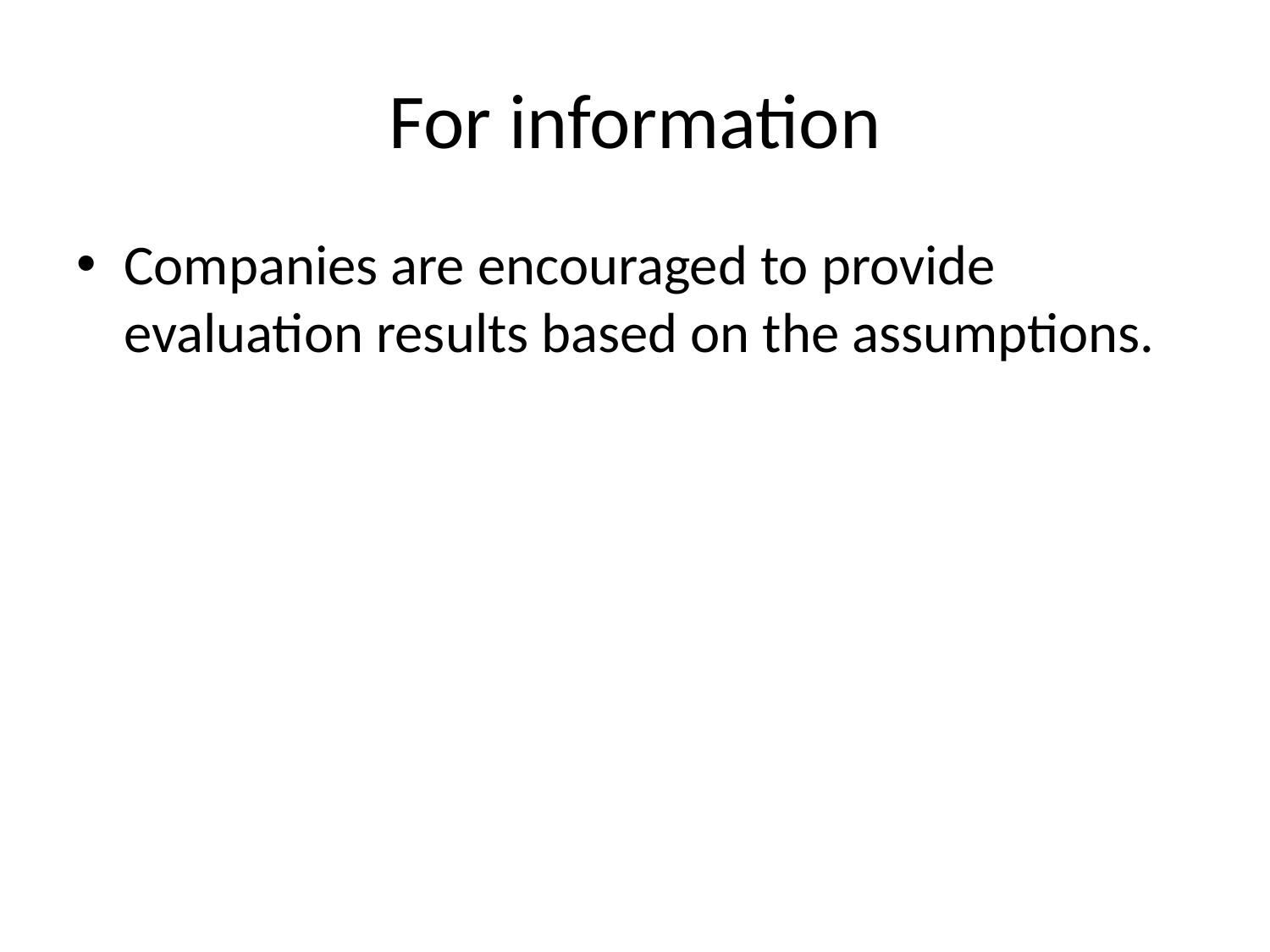

# For information
Companies are encouraged to provide evaluation results based on the assumptions.